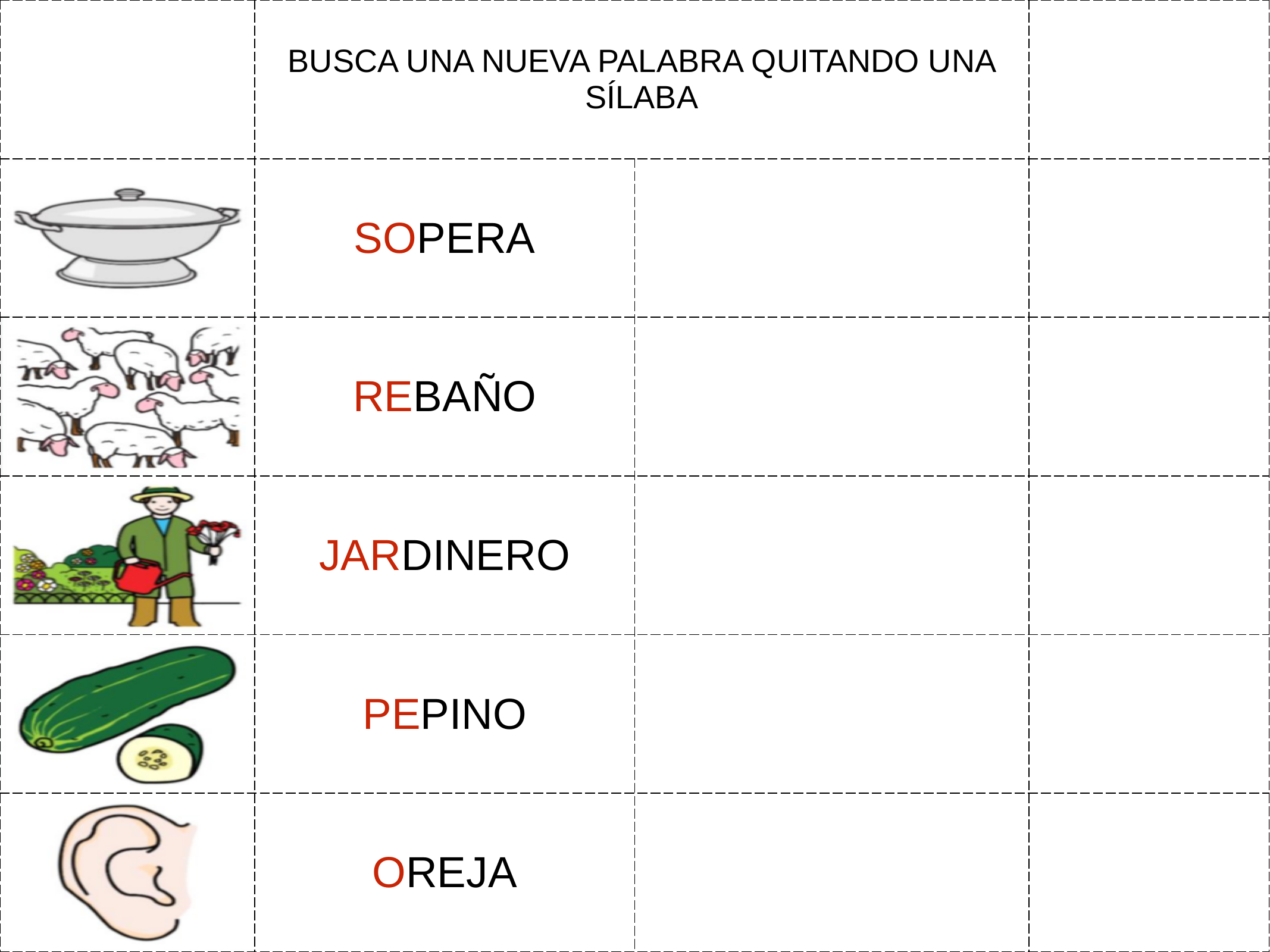

|  | BUSCA UNA NUEVA PALABRA QUITANDO UNA SÍLABA |  |  |
| --- | --- | --- | --- |
|  | SOPERA |  |  |
|  | REBAÑO |  |  |
|  | JARDINERO |  |  |
|  | PEPINO |  |  |
|  | OREJA |  |  |